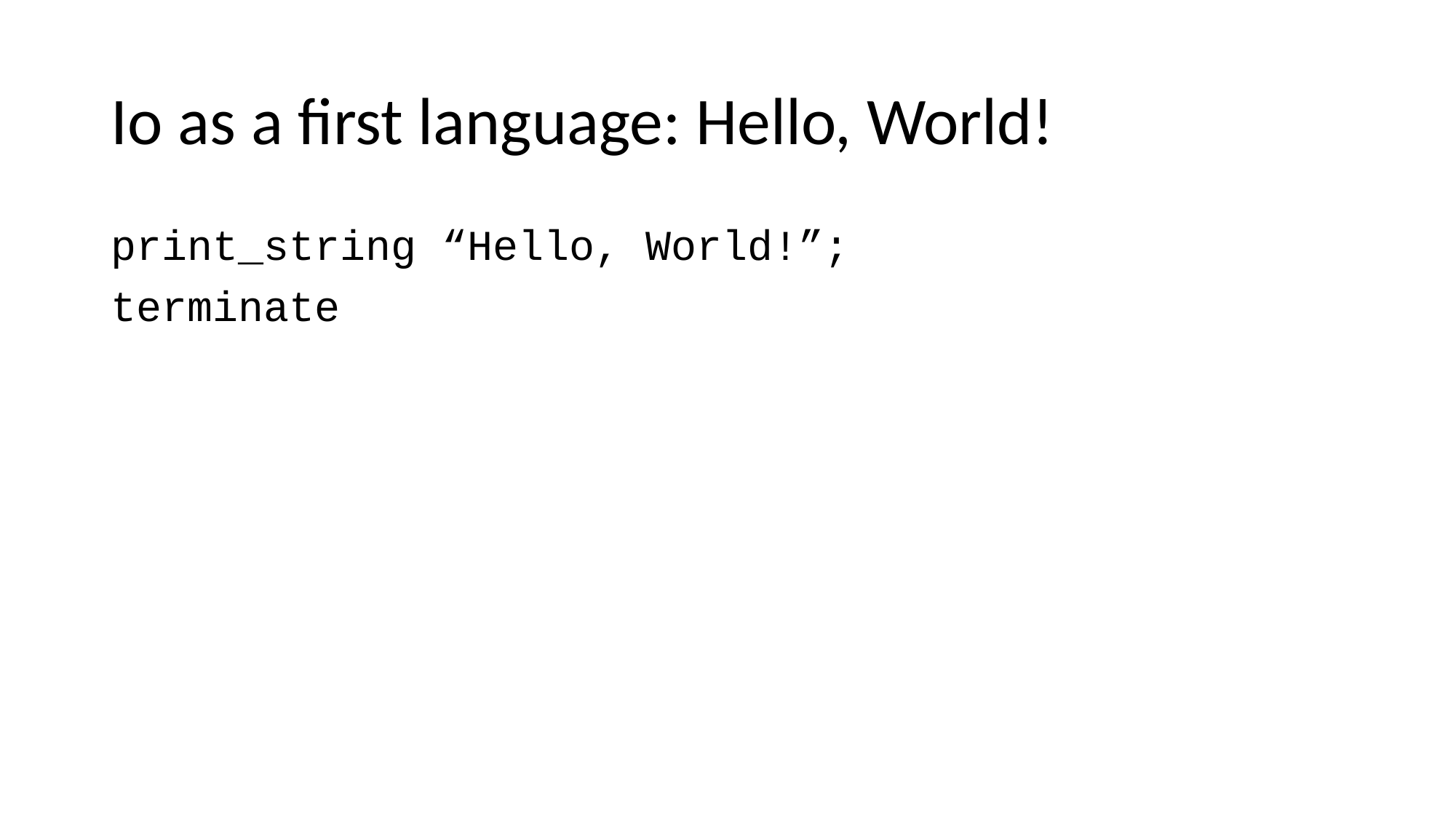

# Io as a first language: Hello, World!
print_string “Hello, World!”;
terminate